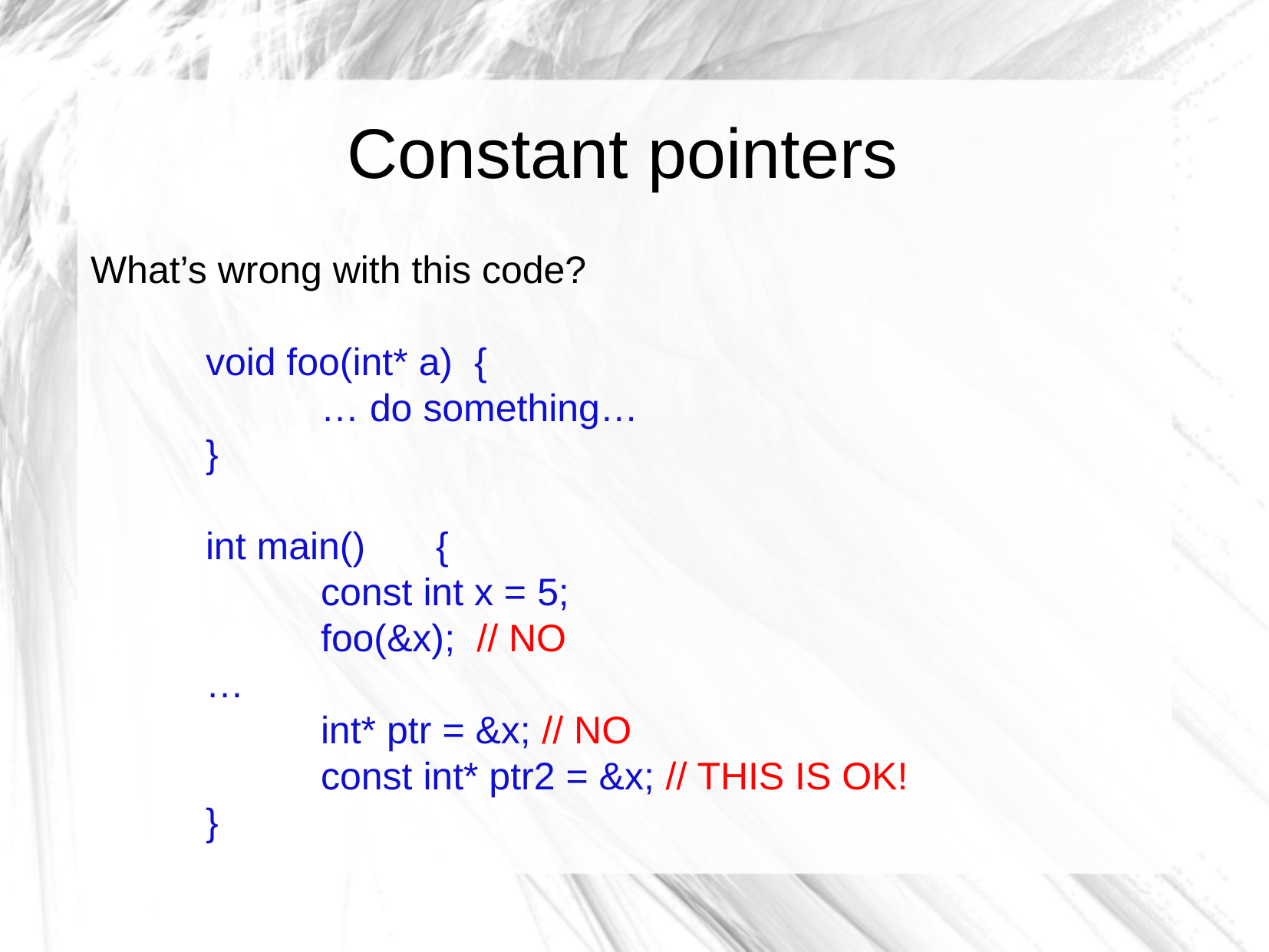

Constant pointers
What’s wrong with this code?
	void foo(int* a)  {
		… do something…
	}
	int main() 	{
		const int x = 5;
		foo(&x);  // NO
	…
		int* ptr = &x; // NO
		const int* ptr2 = &x; // THIS IS OK!
	}